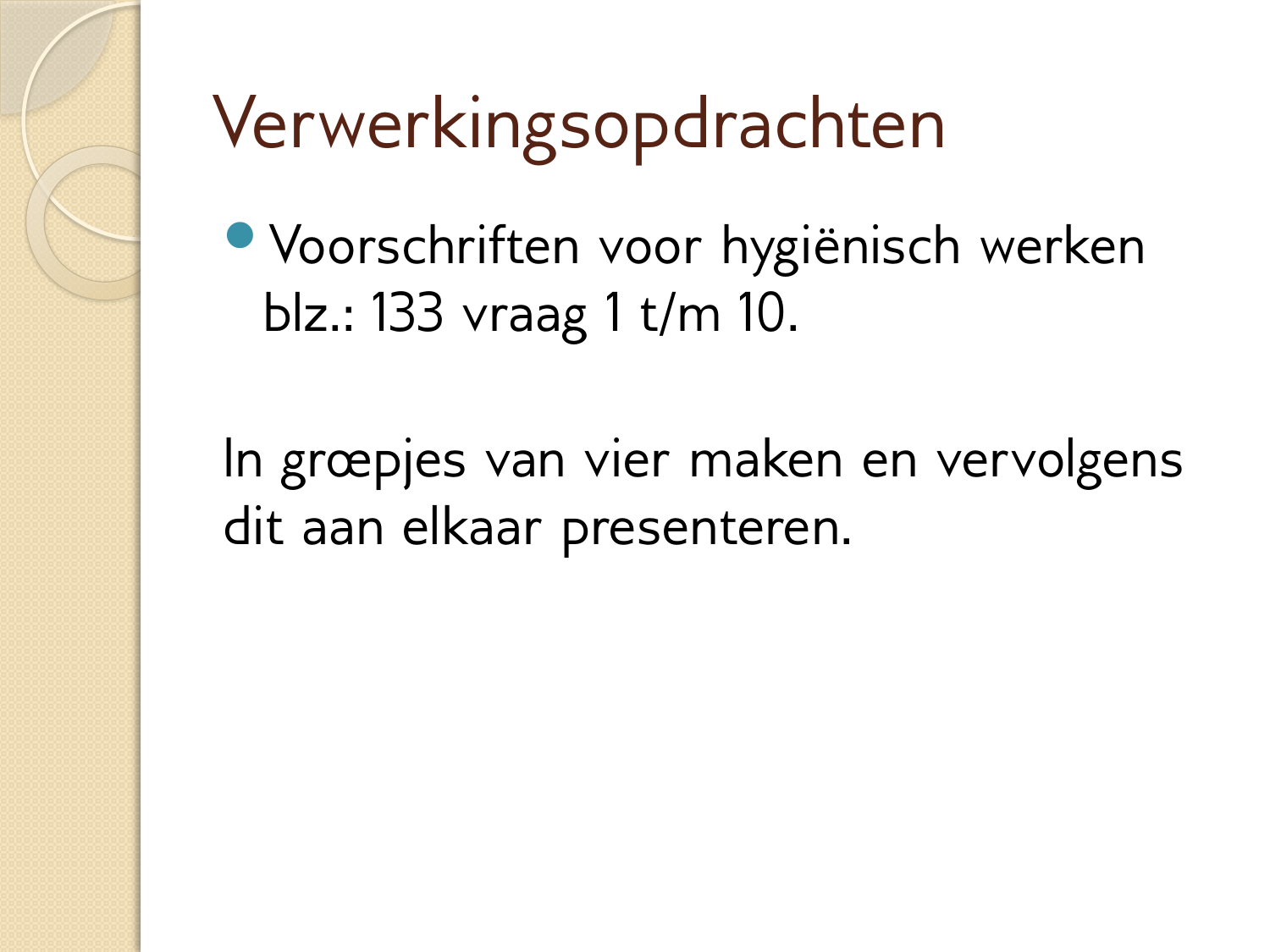

# Verwerkingsopdrachten
Voorschriften voor hygiënisch werken blz.: 133 vraag 1 t/m 10.
In groepjes van vier maken en vervolgens dit aan elkaar presenteren.